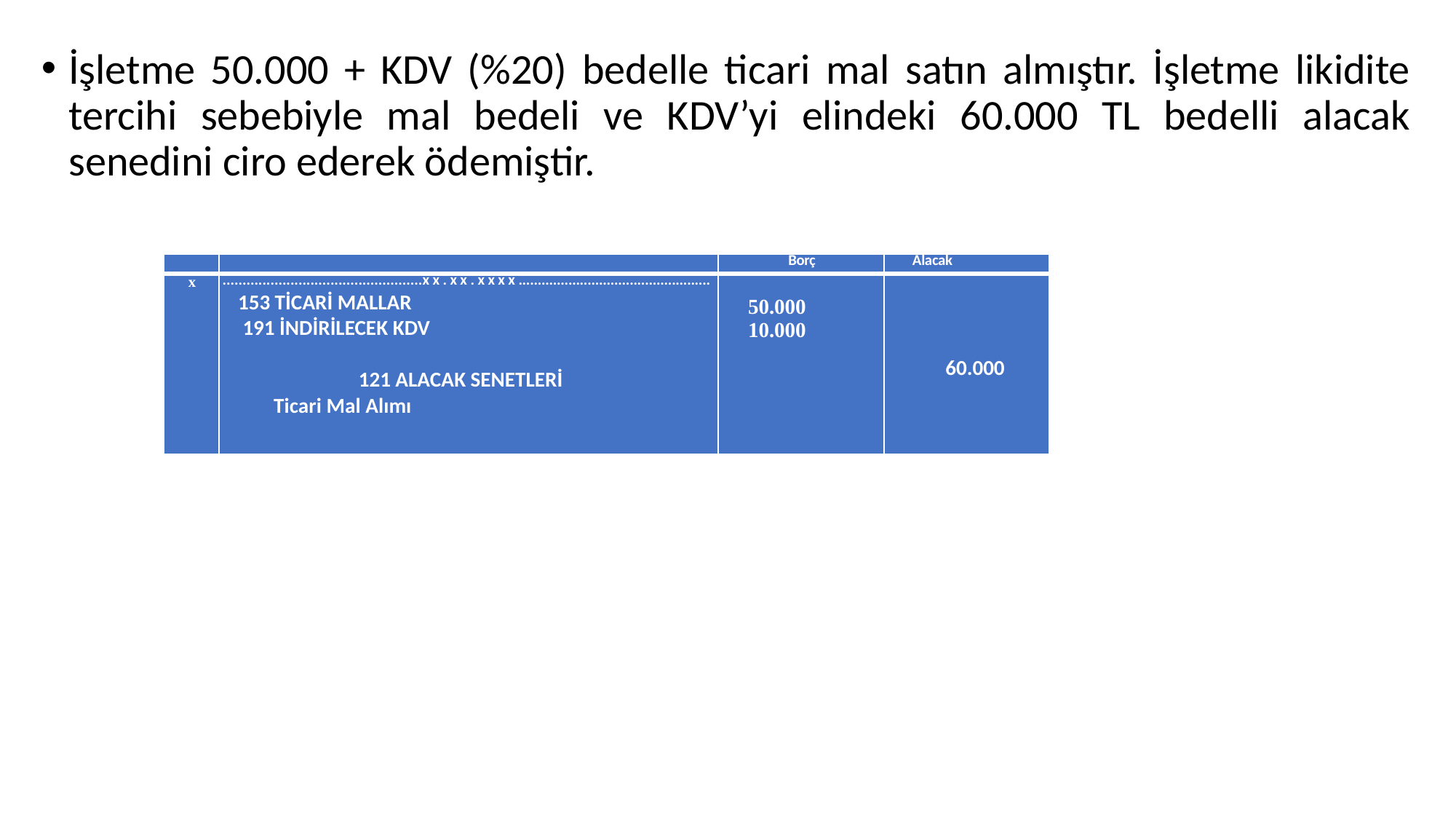

İşletme 50.000 + KDV (%20) bedelle ticari mal satın almıştır. İşletme likidite tercihi sebebiyle mal bedeli ve KDV’yi elindeki 60.000 TL bedelli alacak senedini ciro ederek ödemiştir.
|  |  | Borç | Alacak |
| --- | --- | --- | --- |
| x | ..................................................xx.xx.xxxx.................................................. 153 TİCARİ MALLAR 191 İNDİRİLECEK KDV   121 ALACAK SENETLERİ Ticari Mal Alımı | 50.000 10.000 | 60.000 |